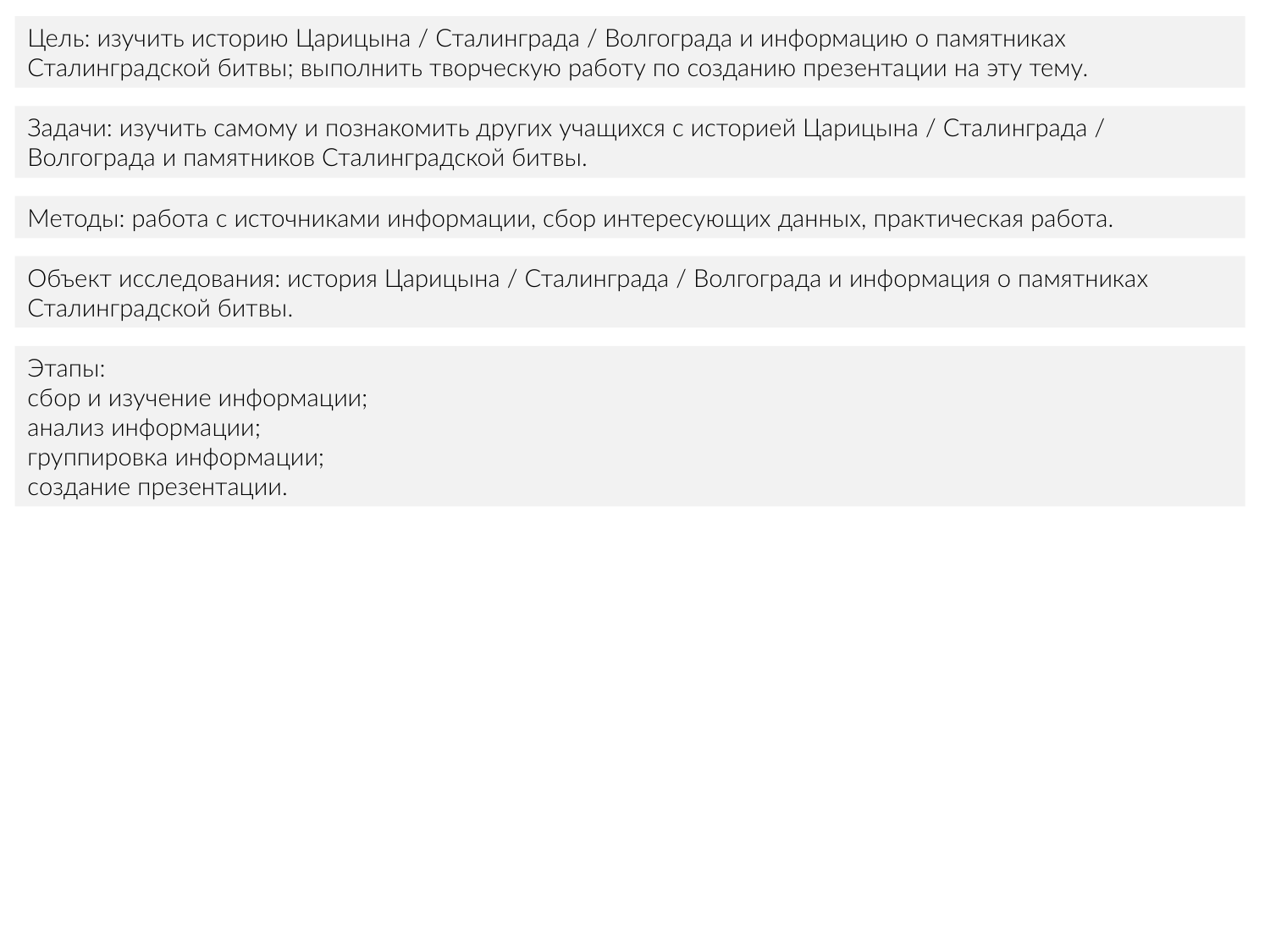

Цель: изучить историю Царицына / Сталинграда / Волгограда и информацию о памятниках Сталинградской битвы; выполнить творческую работу по созданию презентации на эту тему.
Задачи: изучить самому и познакомить других учащихся с историей Царицына / Сталинграда / Волгограда и памятников Сталинградской битвы.
Методы: работа с источниками информации, сбор интересующих данных, практическая работа.
Объект исследования: история Царицына / Сталинграда / Волгограда и информация о памятниках Сталинградской битвы.
Этапы:
сбор и изучение информации;
анализ информации;
группировка информации;
создание презентации.